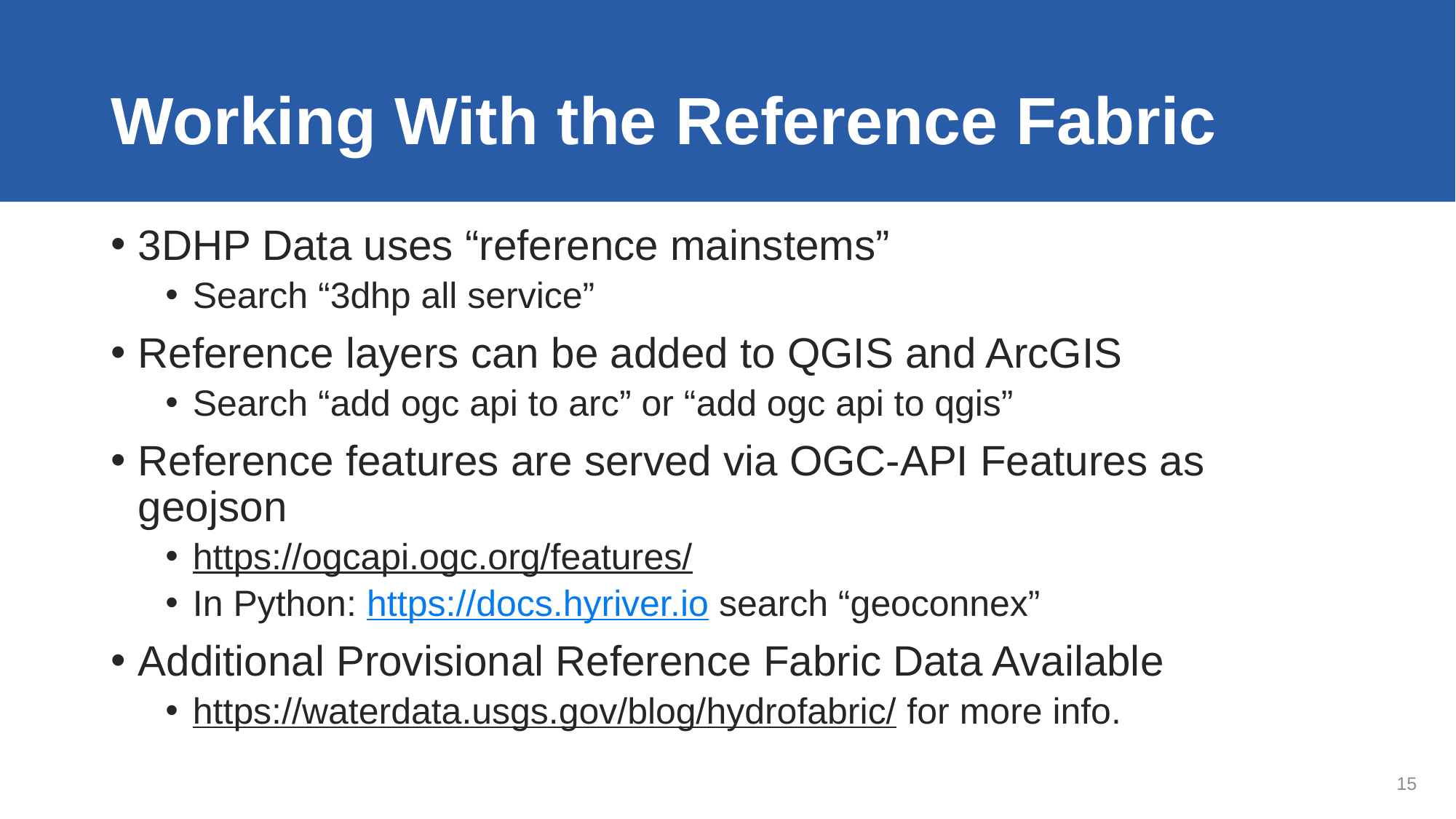

# Working With the Reference Fabric
3DHP Data uses “reference mainstems”
Search “3dhp all service”
Reference layers can be added to QGIS and ArcGIS
Search “add ogc api to arc” or “add ogc api to qgis”
Reference features are served via OGC-API Features as geojson
https://ogcapi.ogc.org/features/
In Python: https://docs.hyriver.io search “geoconnex”
Additional Provisional Reference Fabric Data Available
https://waterdata.usgs.gov/blog/hydrofabric/ for more info.
15